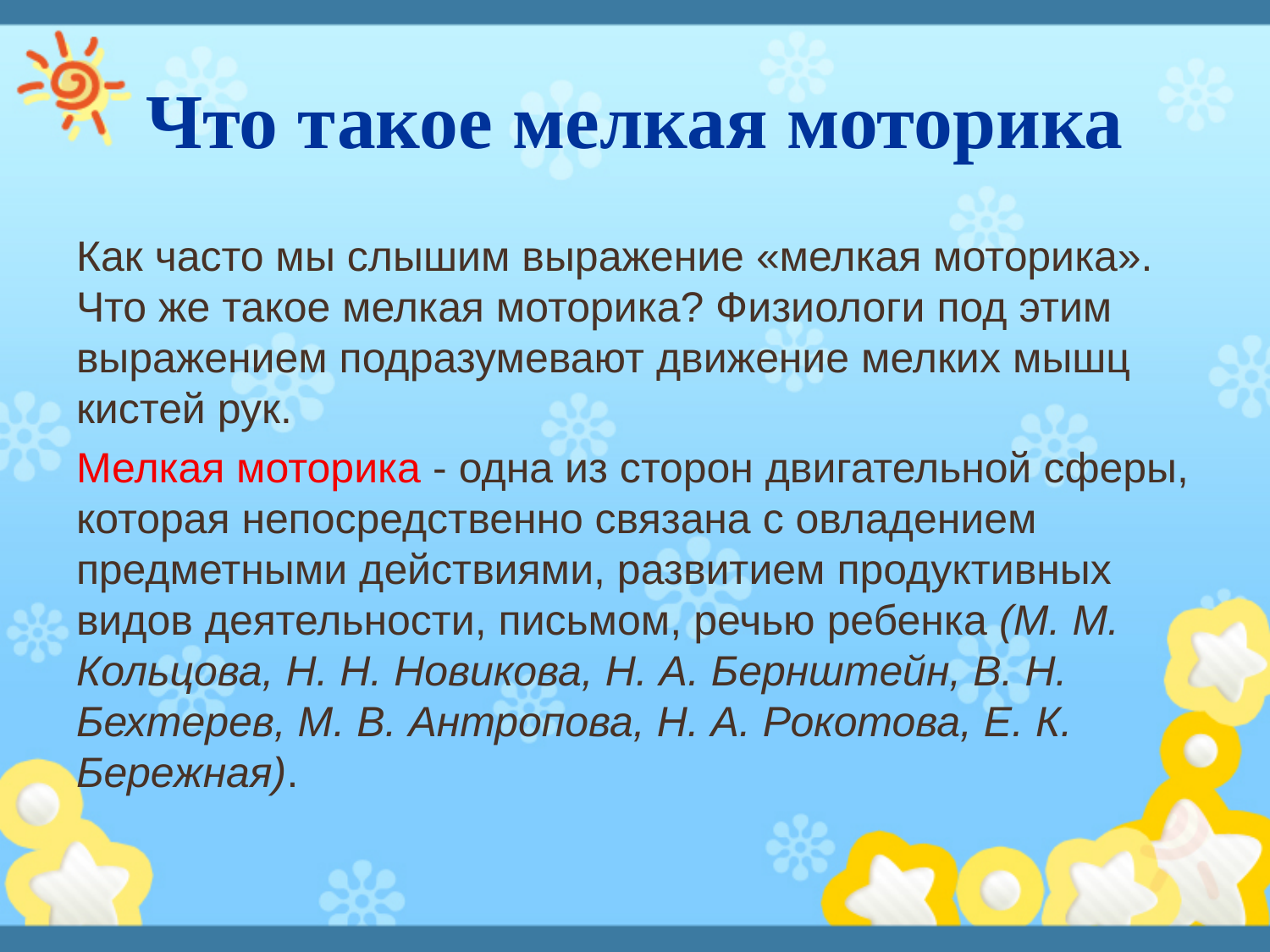

# Что такое мелкая моторика
Как часто мы слышим выражение «мелкая моторика». Что же такое мелкая моторика? Физиологи под этим выражением подразумевают движение мелких мышц кистей рук.
Мелкая моторика - одна из сторон двигательной сферы, которая непосредственно связана с овладением предметными действиями, развитием продуктивных видов деятельности, письмом, речью ребенка (М. М. Кольцова, Н. Н. Новикова, Н. А. Бернштейн, В. Н. Бехтерев, М. В. Антропова, Н. А. Рокотова, Е. К. Бережная).